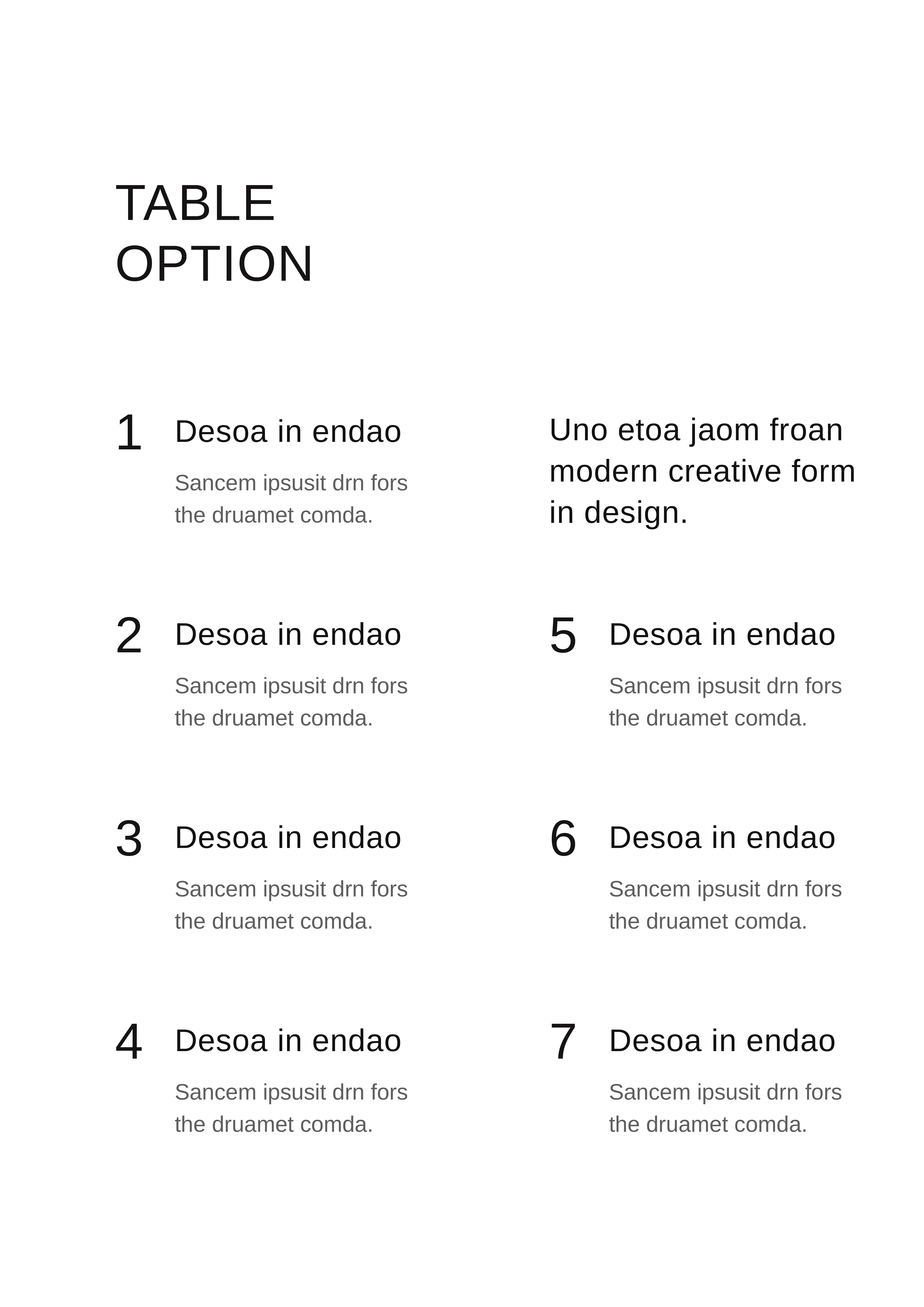

TABLE OPTION
1
Desoa in endao
Sancem ipsusit drn fors the druamet comda.
Uno etoa jaom froan modern creative form in design.
2
Desoa in endao
Sancem ipsusit drn fors the druamet comda.
5
Desoa in endao
Sancem ipsusit drn fors the druamet comda.
3
Desoa in endao
Sancem ipsusit drn fors the druamet comda.
6
Desoa in endao
Sancem ipsusit drn fors the druamet comda.
4
Desoa in endao
Sancem ipsusit drn fors the druamet comda.
7
Desoa in endao
Sancem ipsusit drn fors the druamet comda.